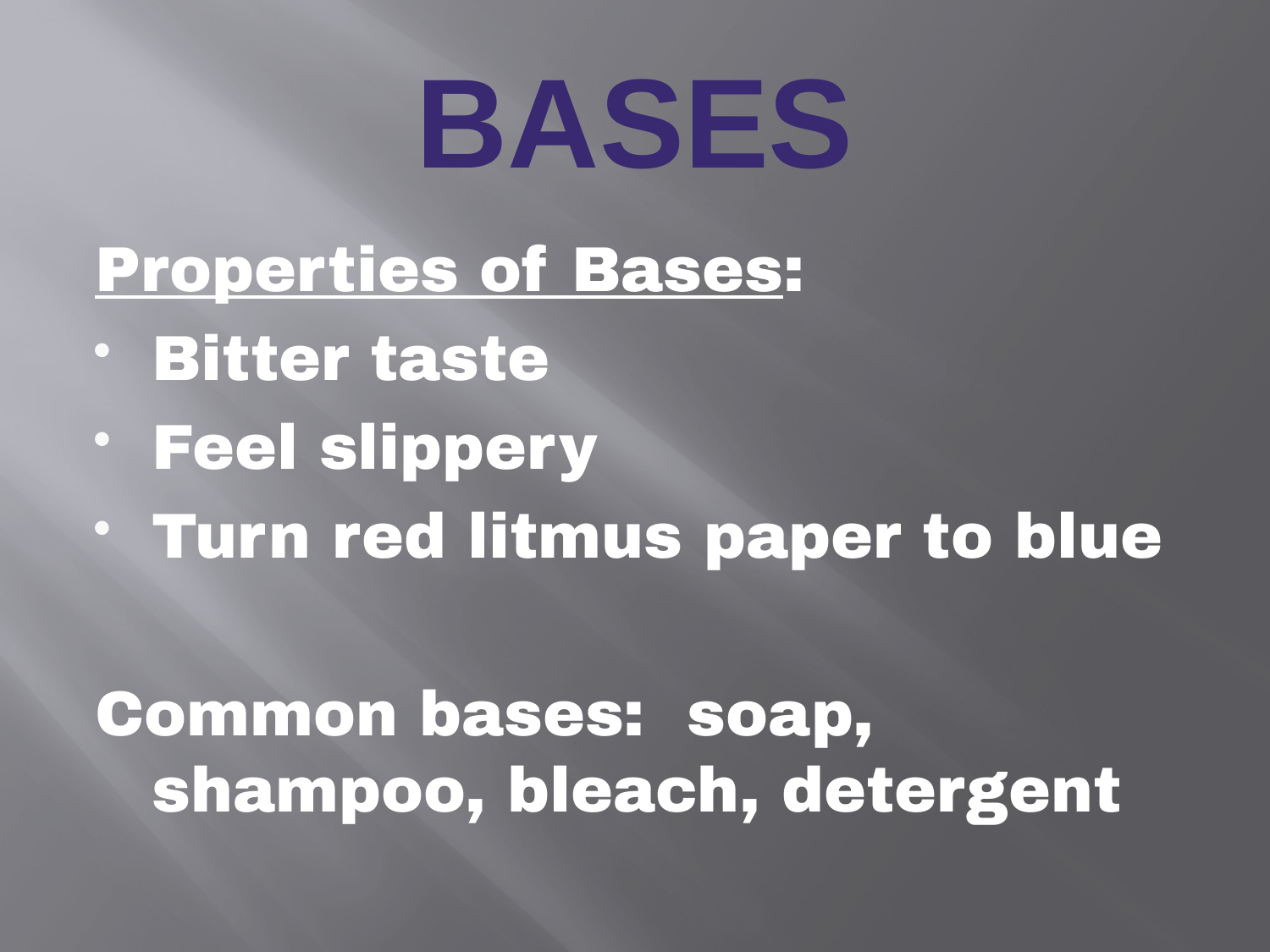

# BASES
Properties of Bases:
Bitter taste
Feel slippery
Turn red litmus paper to blue

Common bases:  soap, shampoo, bleach, detergent